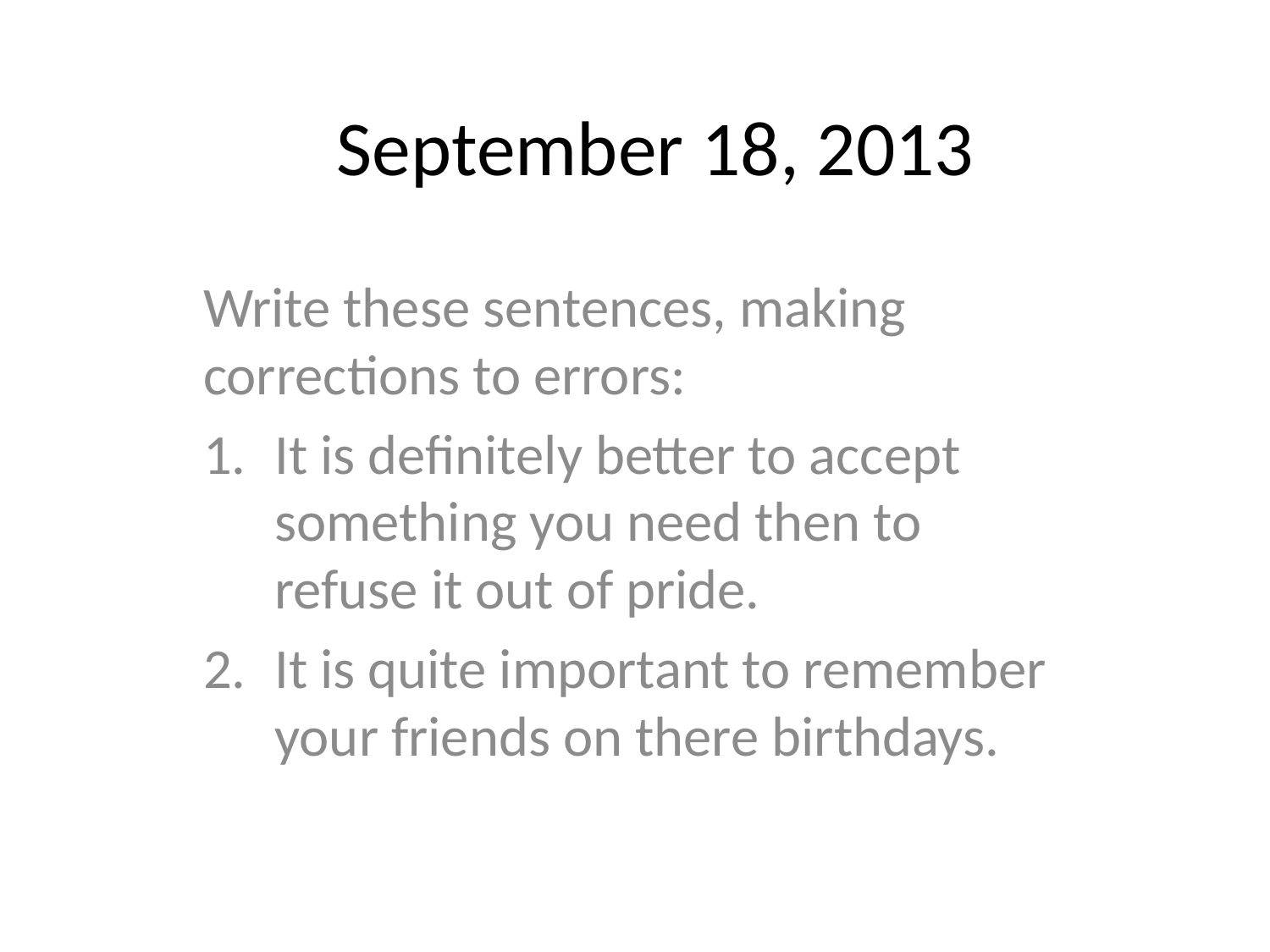

# September 18, 2013
Write these sentences, making corrections to errors:
It is definitely better to accept something you need then to refuse it out of pride.
It is quite important to remember your friends on there birthdays.